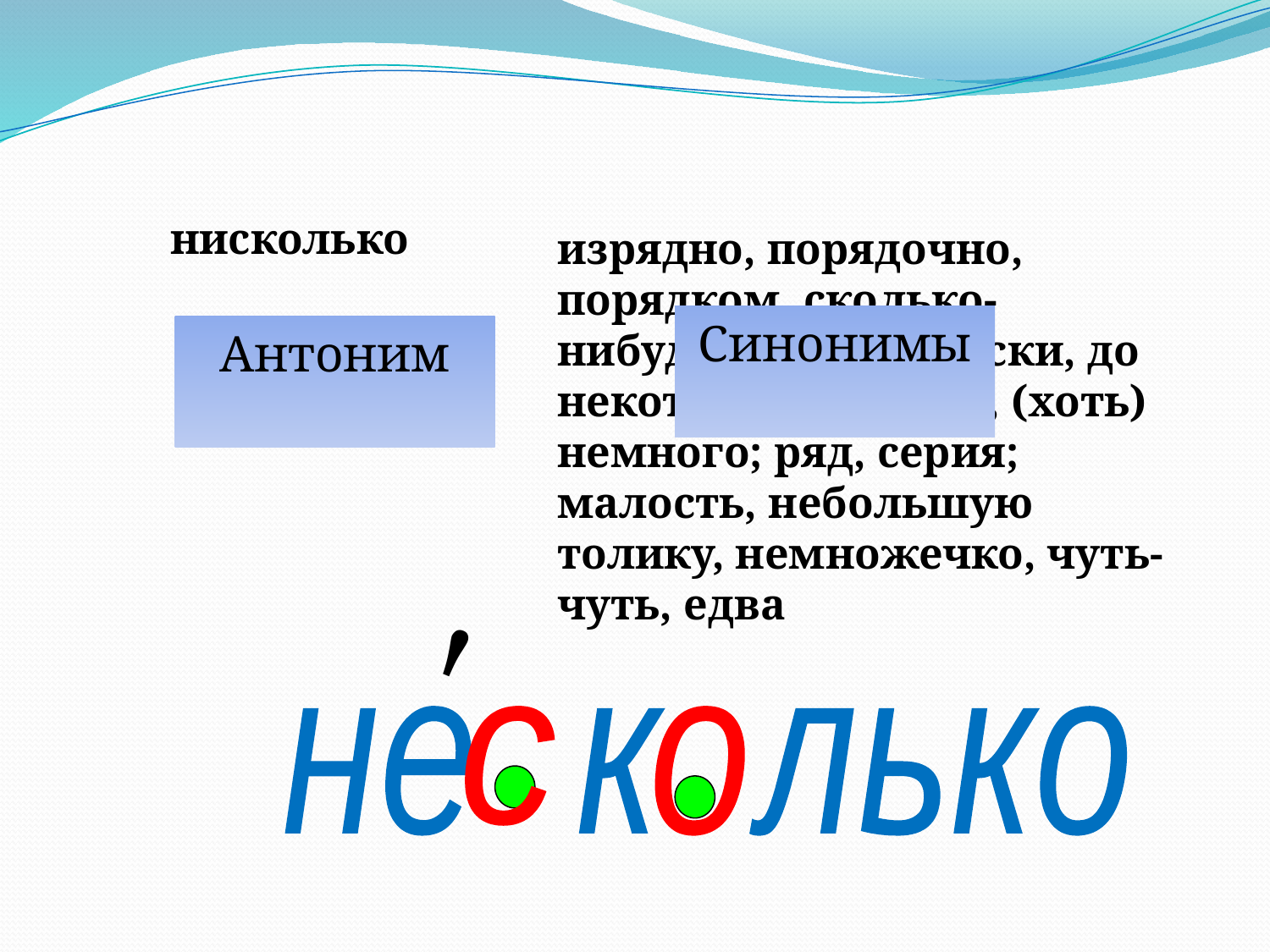

нисколько
изрядно, порядочно, порядком, сколько-нибудь, мало-мальски, до некоторой степени, (хоть) немного; ряд, серия; малость, небольшую толику, немножечко, чуть-чуть, едва
Синонимы

Антоним

′
не  к  лько
с
о